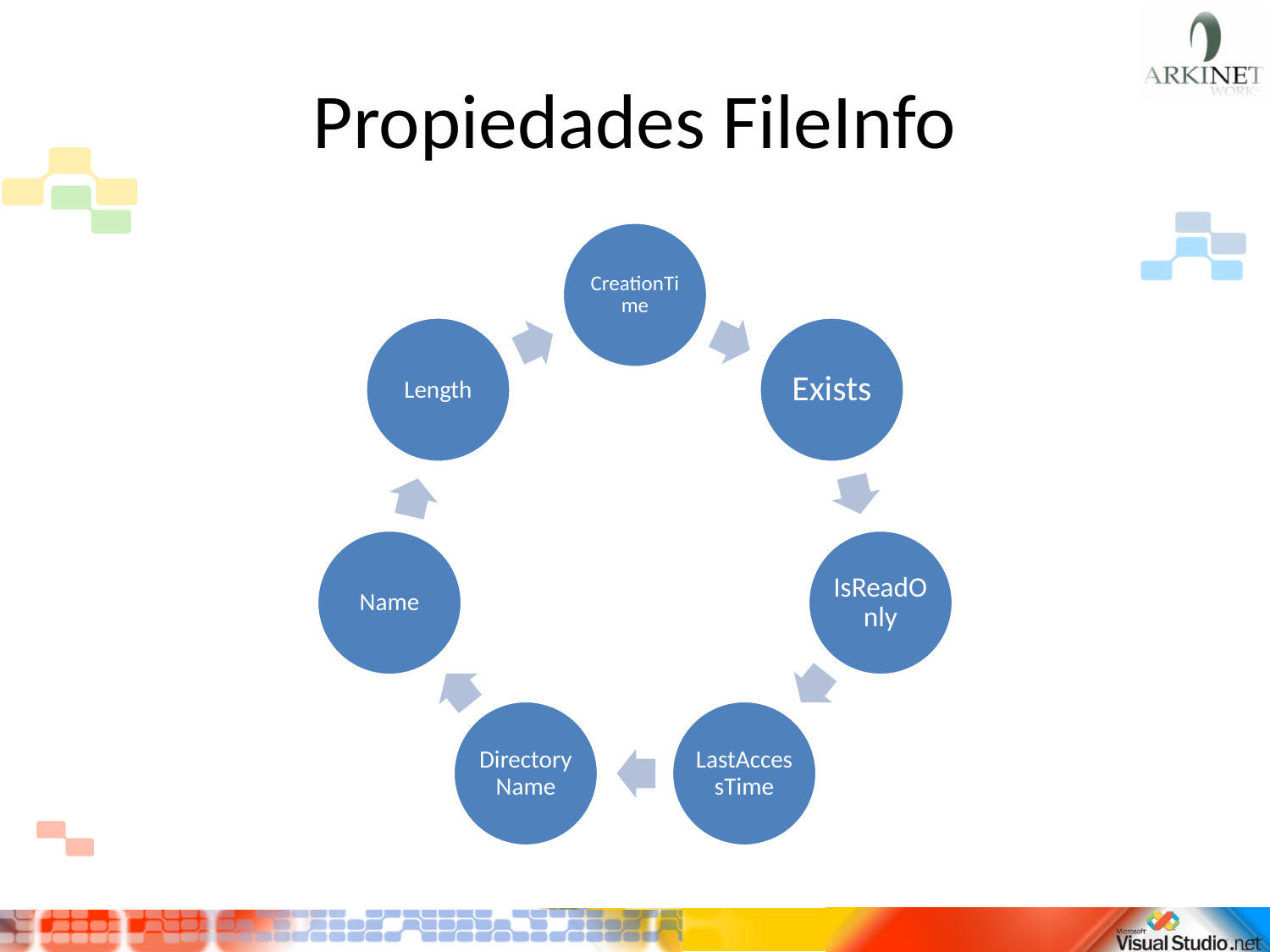

# Propiedades FileInfo
CreationTime

Exists

IsReadOnly

LastAccessTime

DirectoryName

Name

Length